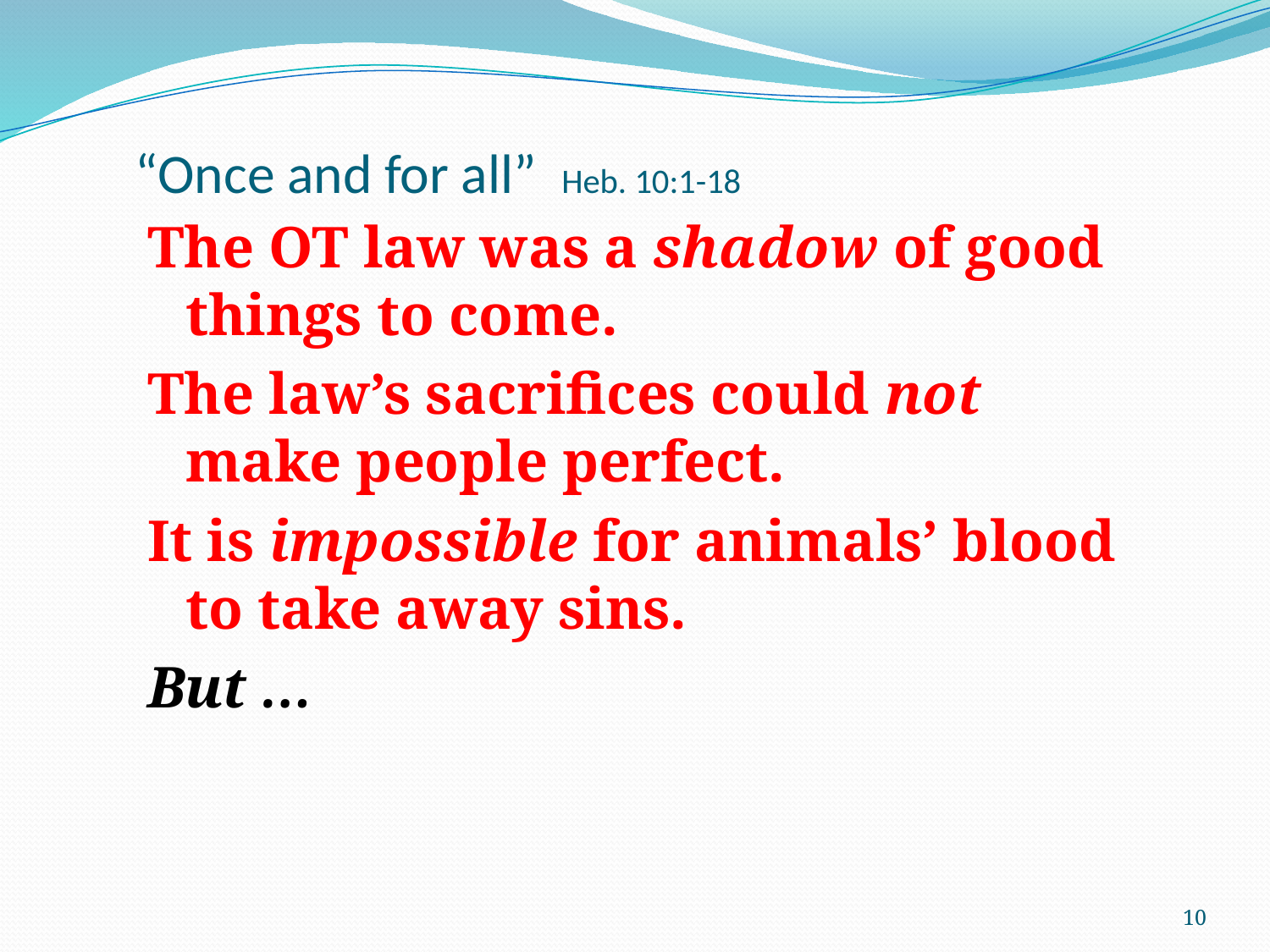

# “Once and for all”  Heb. 10:1-18
The OT law was a shadow of good things to come.
The law’s sacrifices could not make people perfect.
It is impossible for animals’ blood to take away sins.
But …
10